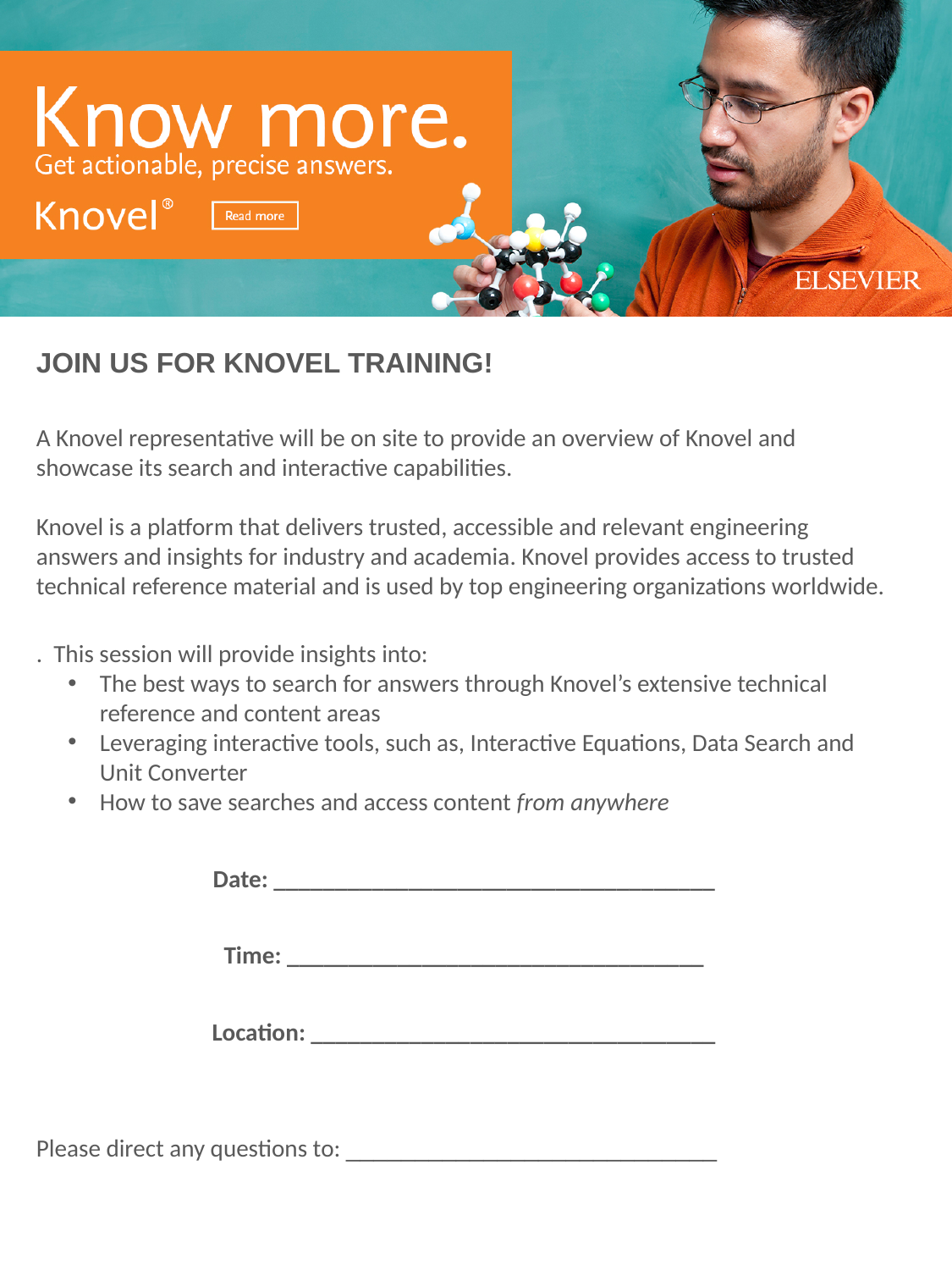

JOIN US FOR KNOVEL TRAINING!

A Knovel representative will be on site to provide an overview of Knovel and showcase its search and interactive capabilities.

Knovel is a platform that delivers trusted, accessible and relevant engineering answers and insights for industry and academia. Knovel provides access to trusted technical reference material and is used by top engineering organizations worldwide.

.  This session will provide insights into:
The best ways to search for answers through Knovel’s extensive technical reference and content areas
Leveraging interactive tools, such as, Interactive Equations, Data Search and Unit Converter
How to save searches and access content from anywhere

Date: ____________________________________

Time: __________________________________

Location: _________________________________

Please direct any questions to: ___________________________